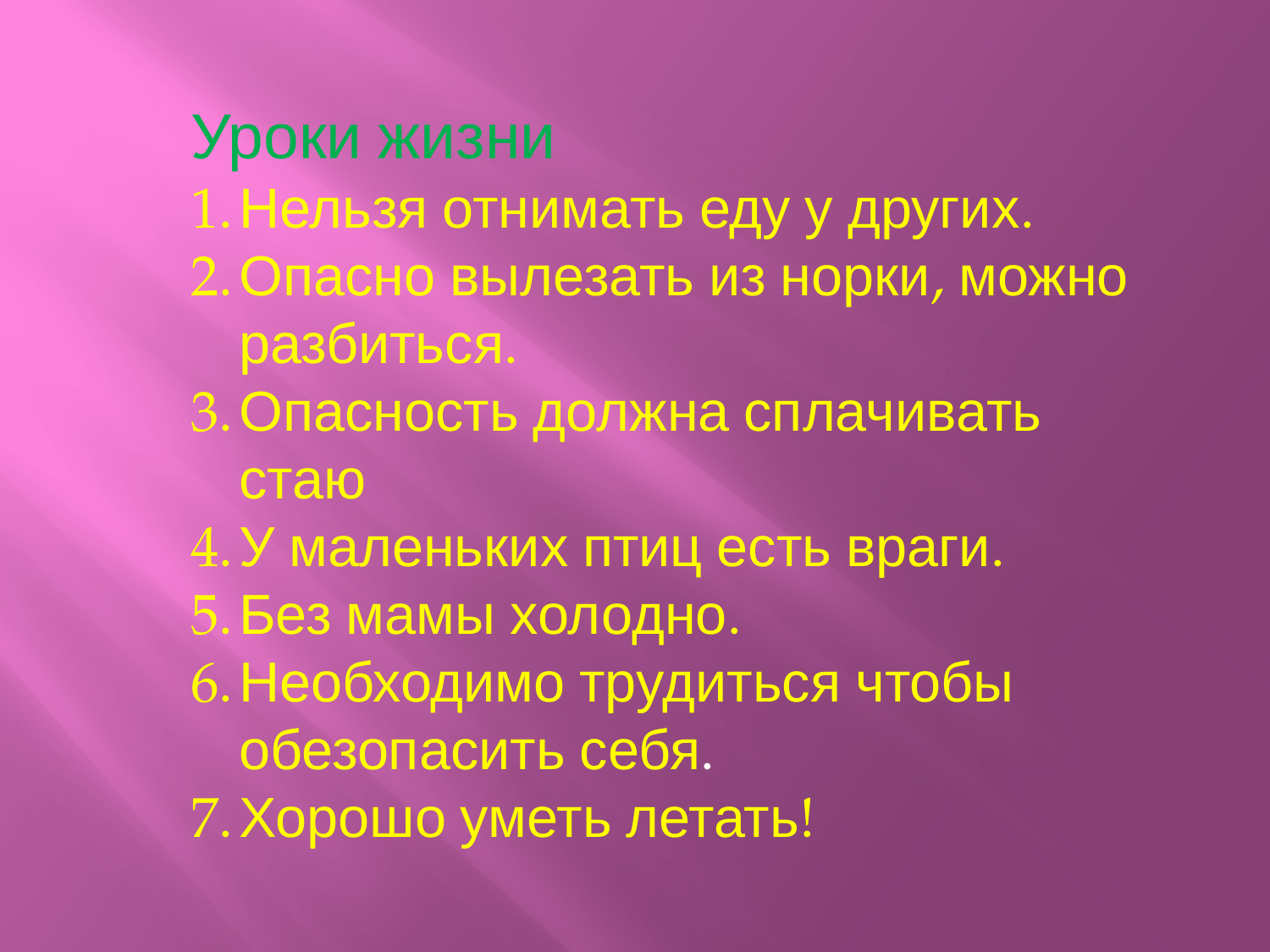

Уроки жизни
Нельзя отнимать еду у других.
Опасно вылезать из норки, можно разбиться.
Опасность должна сплачивать стаю
У маленьких птиц есть враги.
Без мамы холодно.
Необходимо трудиться чтобы обезопасить себя.
Хорошо уметь летать!